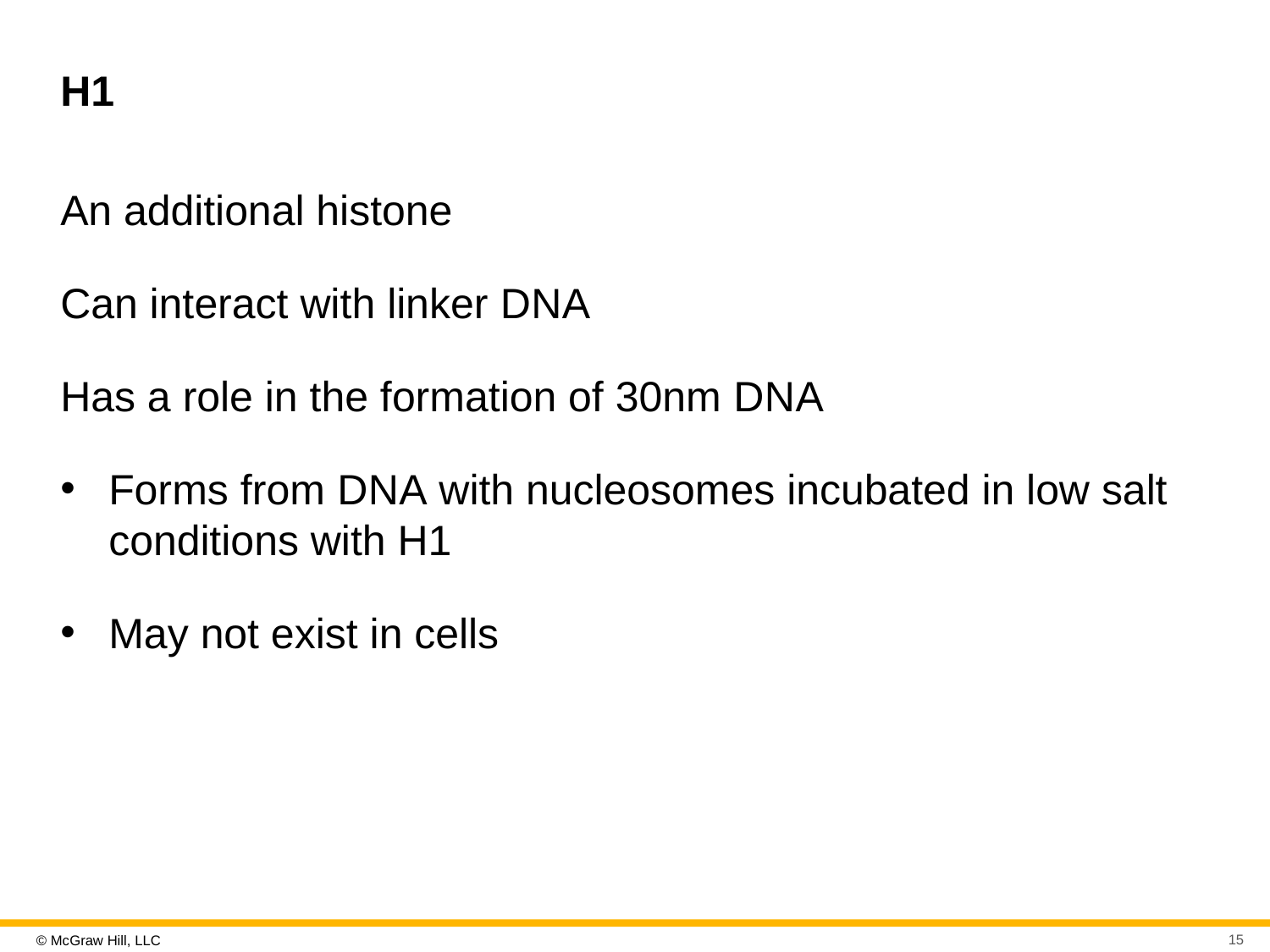

# H1
An additional histone
Can interact with linker D N A
Has a role in the formation of 30nm D N A
Forms from D N A with nucleosomes incubated in low salt conditions with H1
May not exist in cells
15